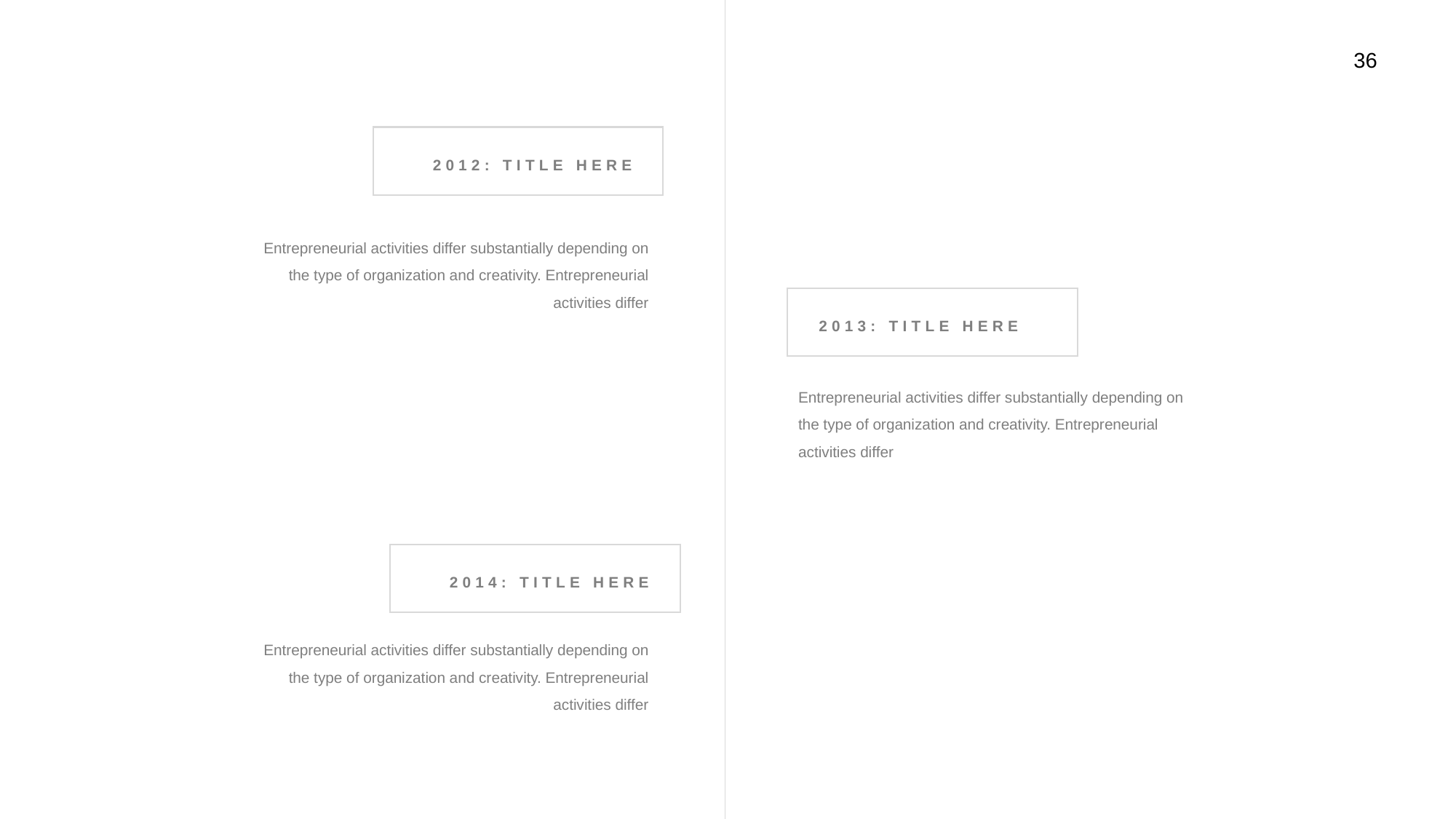

2012: TITLE HERE
Entrepreneurial activities differ substantially depending on the type of organization and creativity. Entrepreneurial activities differ

2013: TITLE HERE
Entrepreneurial activities differ substantially depending on the type of organization and creativity. Entrepreneurial activities differ

2014: TITLE HERE
Entrepreneurial activities differ substantially depending on the type of organization and creativity. Entrepreneurial activities differ